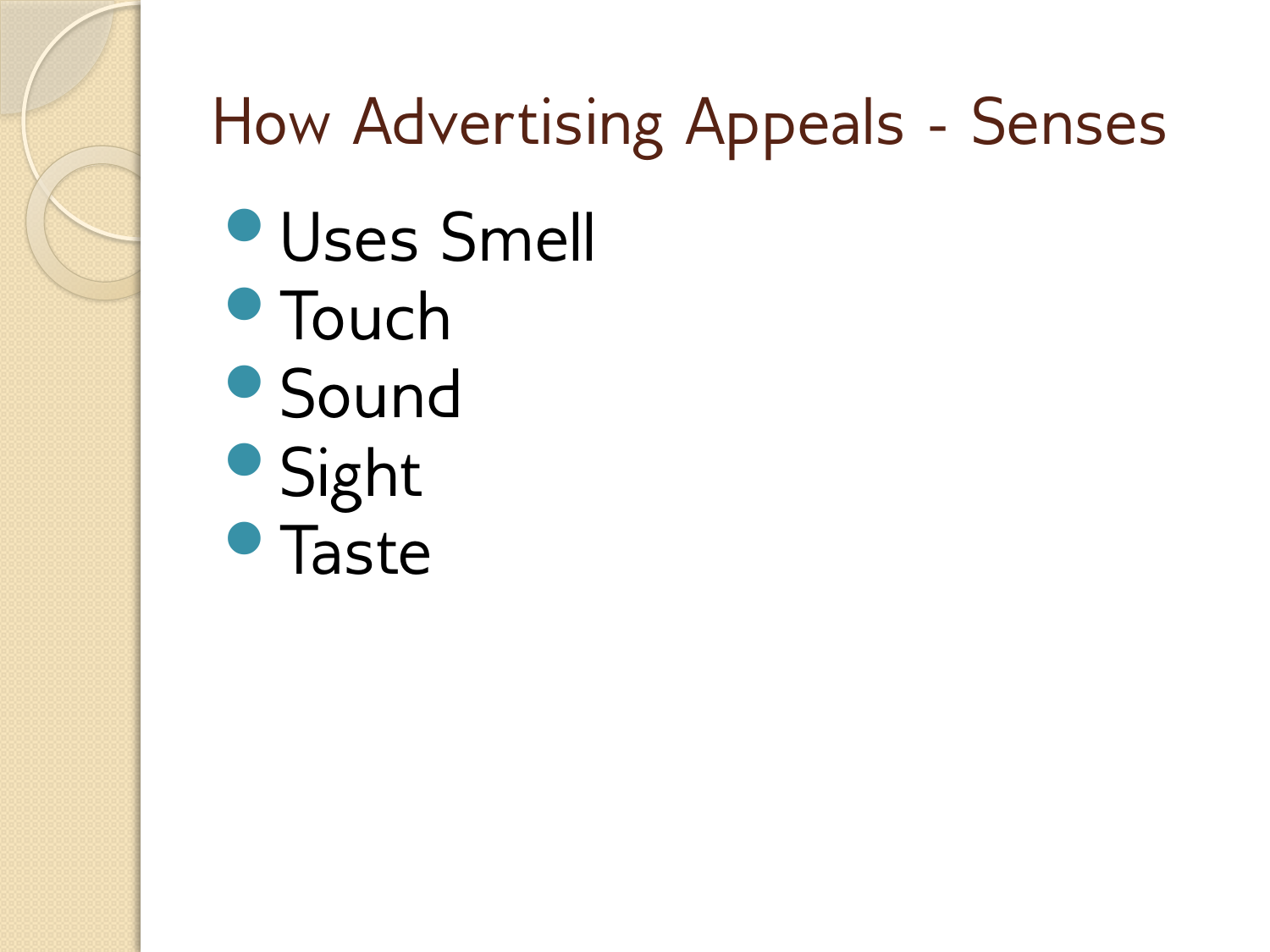

# How Advertising Appeals - Senses
Uses Smell
Touch
Sound
Sight
Taste